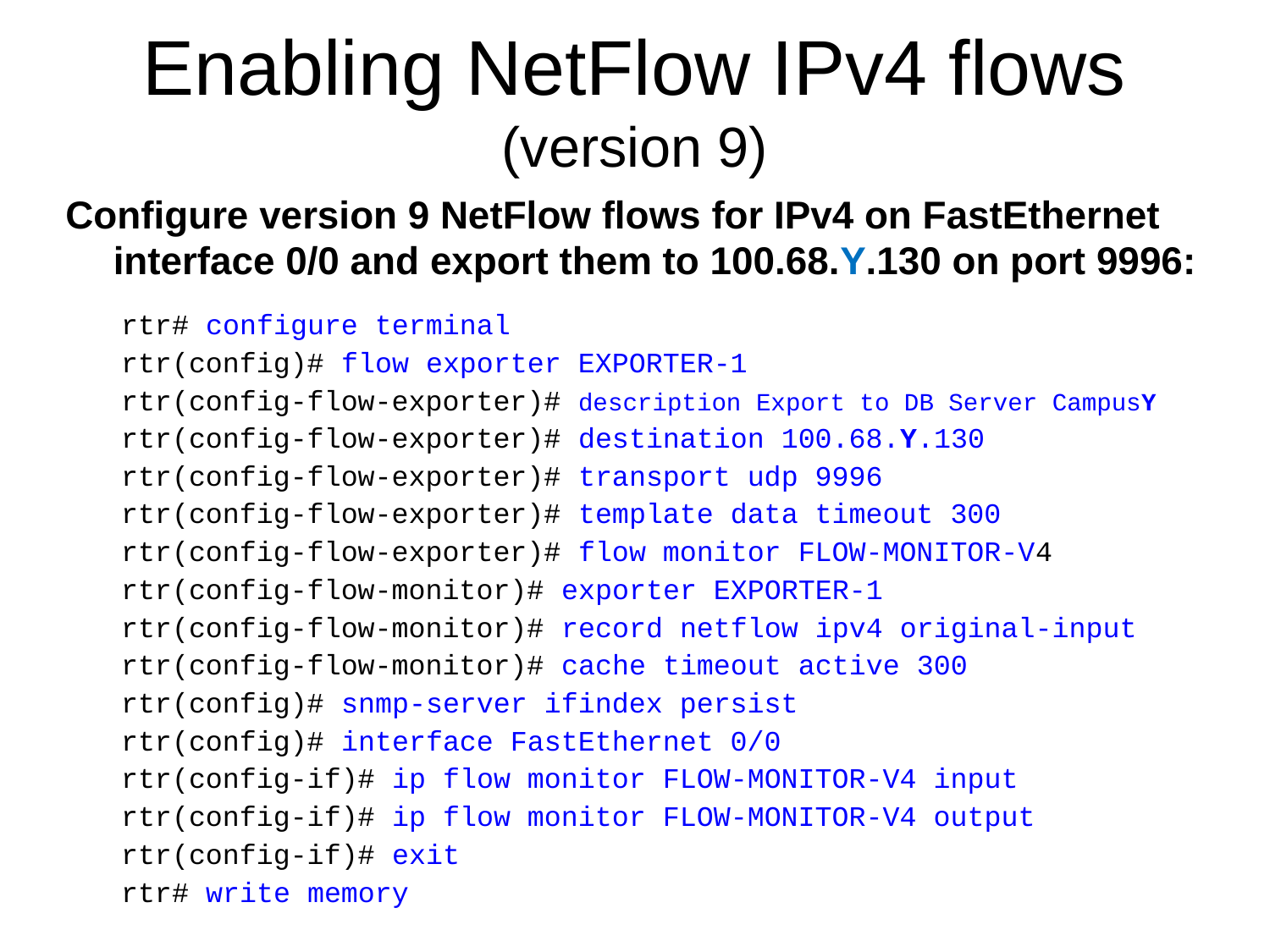

# Enabling NetFlow IPv4 flows (version 9)
Configure version 9 NetFlow flows for IPv4 on FastEthernet interface 0/0 and export them to 100.68.Y.130 on port 9996:

rtr# configure terminal
rtr(config)# flow exporter EXPORTER-1
rtr(config-flow-exporter)# description Export to DB Server CampusY
rtr(config-flow-exporter)# destination 100.68.Y.130
rtr(config-flow-exporter)# transport udp 9996
rtr(config-flow-exporter)# template data timeout 300
rtr(config-flow-exporter)# flow monitor FLOW-MONITOR-V4
rtr(config-flow-monitor)# exporter EXPORTER-1
rtr(config-flow-monitor)# record netflow ipv4 original-input
rtr(config-flow-monitor)# cache timeout active 300
rtr(config)# snmp-server ifindex persist
rtr(config)# interface FastEthernet 0/0
rtr(config-if)# ip flow monitor FLOW-MONITOR-V4 input
rtr(config-if)# ip flow monitor FLOW-MONITOR-V4 output
rtr(config-if)# exit
rtr# write memory